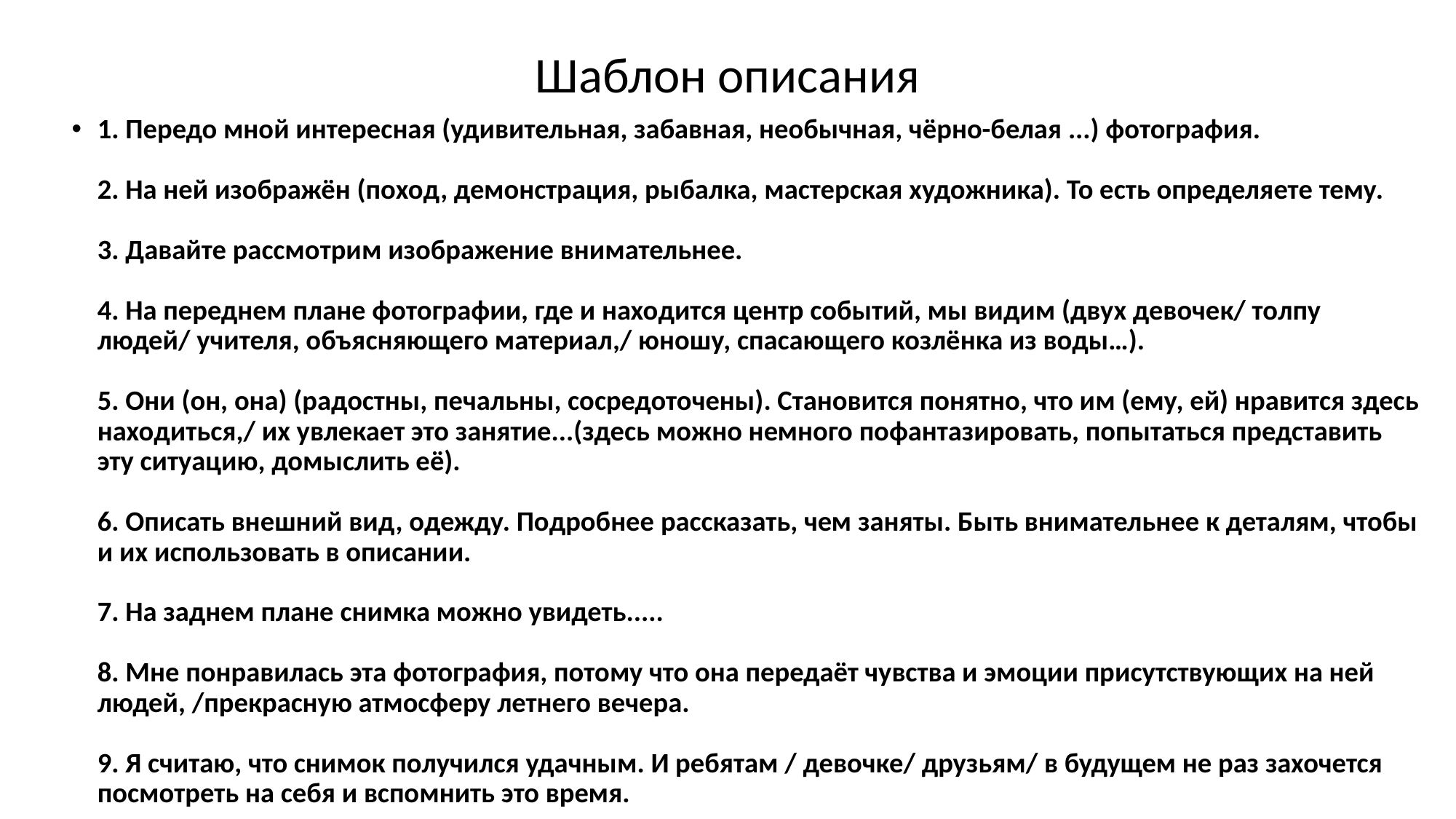

# Шаблон описания
1. Передо мной интересная (удивительная, забавная, необычная, чёрно-белая ...) фотография.
2. На ней изображён (поход, демонстрация, рыбалка, мастерская художника). То есть определяете тему.
3. Давайте рассмотрим изображение внимательнее.
4. На переднем плане фотографии, где и находится центр событий, мы видим (двух девочек/ толпу людей/ учителя, объясняющего материал,/ юношу, спасающего козлёнка из воды…).
5. Они (он, она) (радостны, печальны, сосредоточены). Становится понятно, что им (ему, ей) нравится здесь находиться,/ их увлекает это занятие...(здесь можно немного пофантазировать, попытаться представить эту ситуацию, домыслить её).
6. Описать внешний вид, одежду. Подробнее рассказать, чем заняты. Быть внимательнее к деталям, чтобы и их использовать в описании.
7. На заднем плане снимка можно увидеть.....
8. Мне понравилась эта фотография, потому что она передаёт чувства и эмоции присутствующих на ней людей, /прекрасную атмосферу летнего вечера.
9. Я считаю, что снимок получился удачным. И ребятам / девочке/ друзьям/ в будущем не раз захочется посмотреть на себя и вспомнить это время.